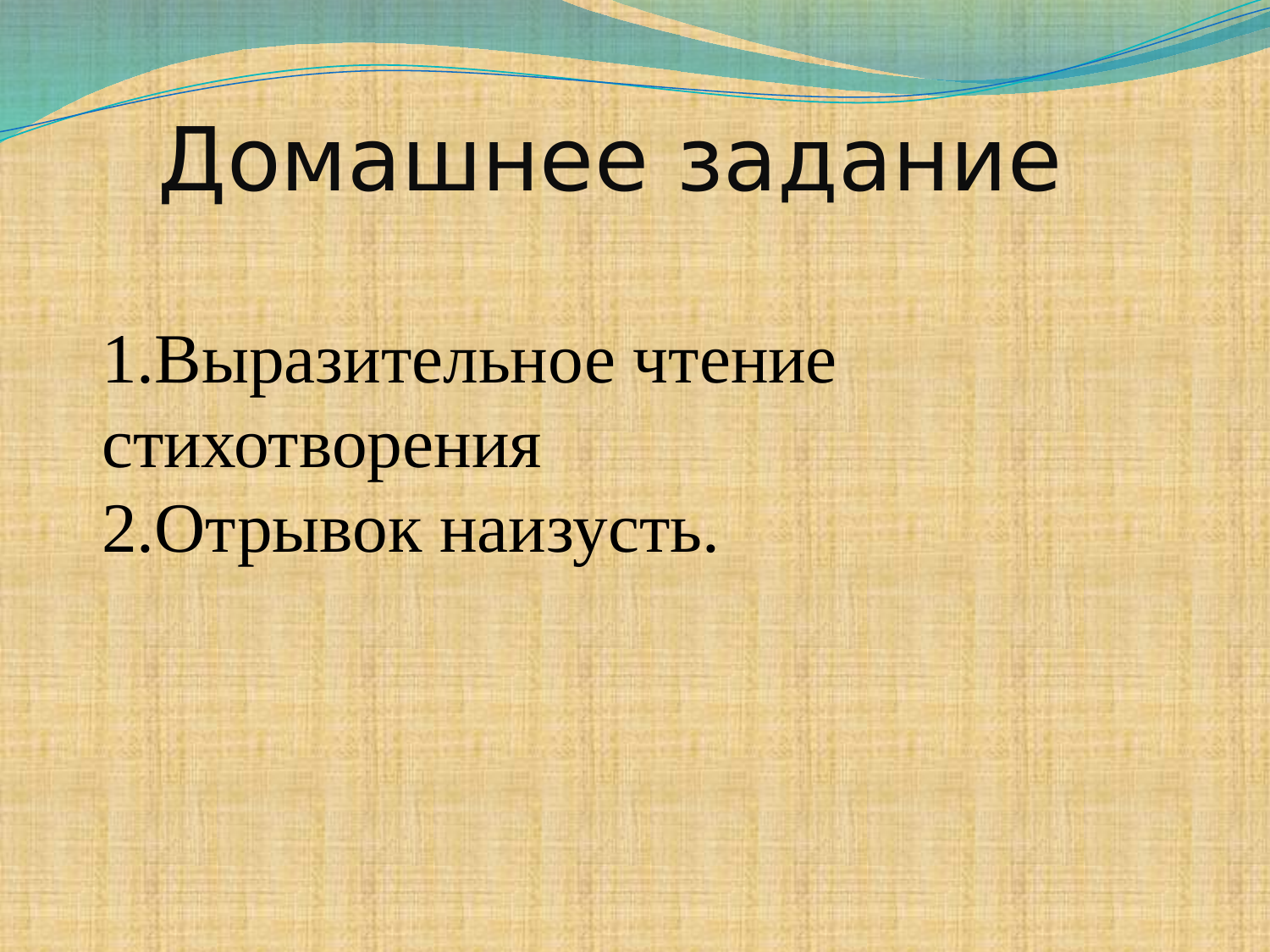

Домашнее задание
#
1.Выразительное чтение стихотворения
2.Отрывок наизусть.